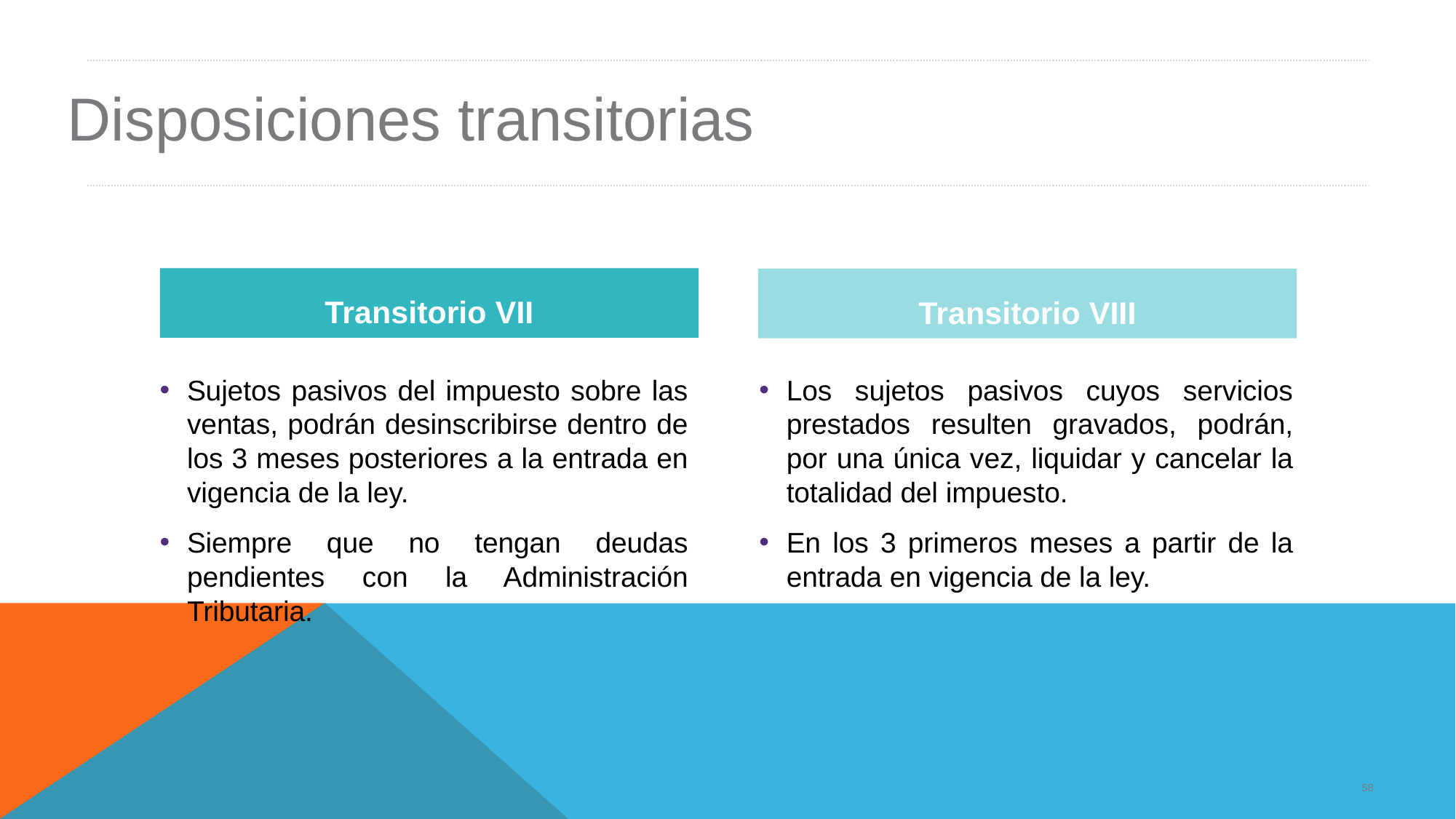

Disposiciones transitorias
Transitorio VII

Transitorio VIII

Sujetos pasivos del impuesto sobre las ventas, podrán desinscribirse dentro de los 3 meses posteriores a la entrada en vigencia de la ley.

Siempre que no tengan deudas pendientes con la Administración Tributaria.
Los sujetos pasivos cuyos servicios prestados resulten gravados, podrán, por una única vez, liquidar y cancelar la totalidad del impuesto.

En los 3 primeros meses a partir de la entrada en vigencia de la ley.